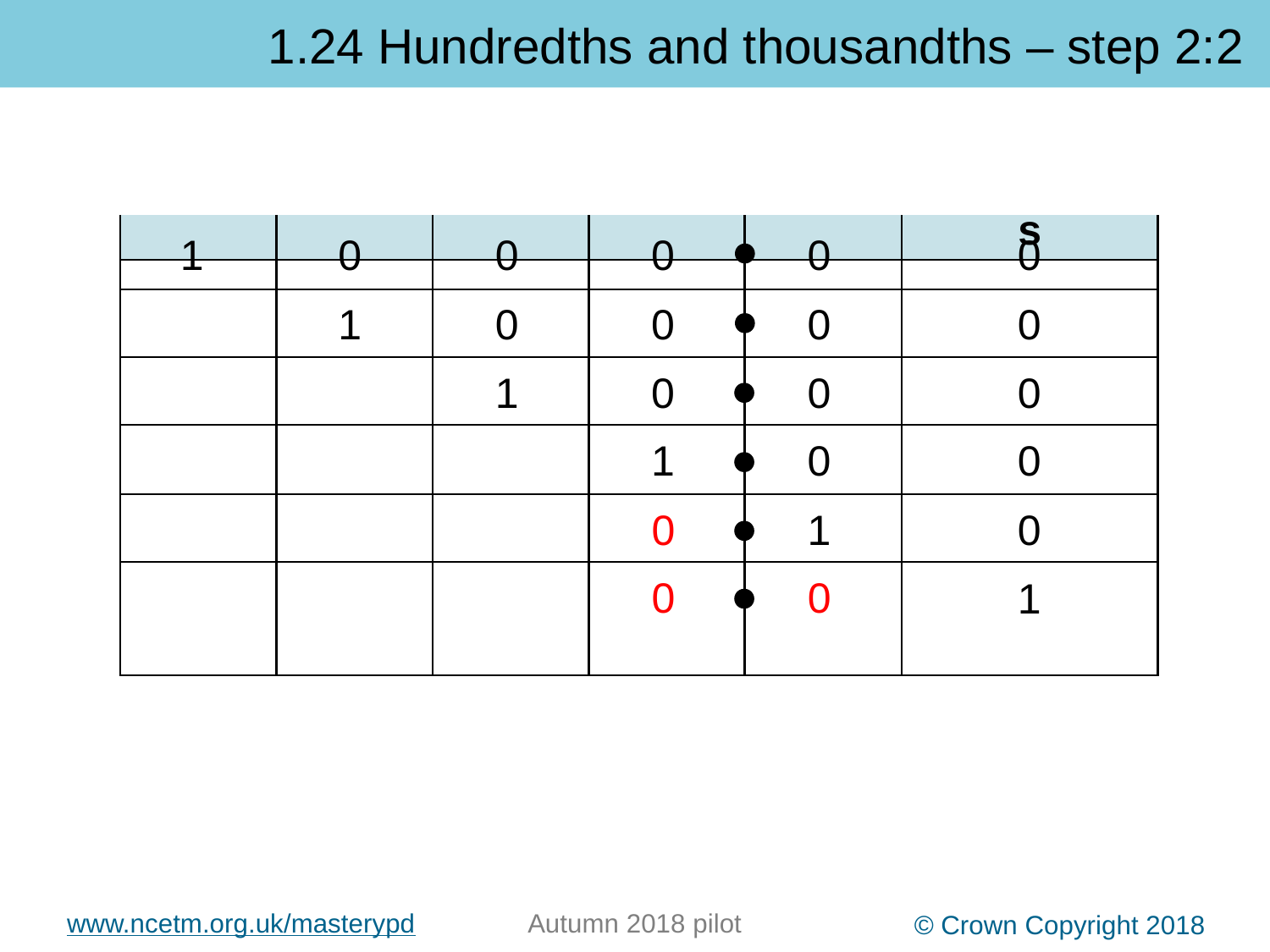

1.24 Hundredths and thousandths – step 2:2

| 1,000s | 100s | 10s | 1s | tenths | hundredths |
| --- | --- | --- | --- | --- | --- |
|  |  |  |  |  |  |
0
0
0
0
0
1

0
0
1
0
0

0
0
1
0

1
0
0

0
0
1

0
0
1